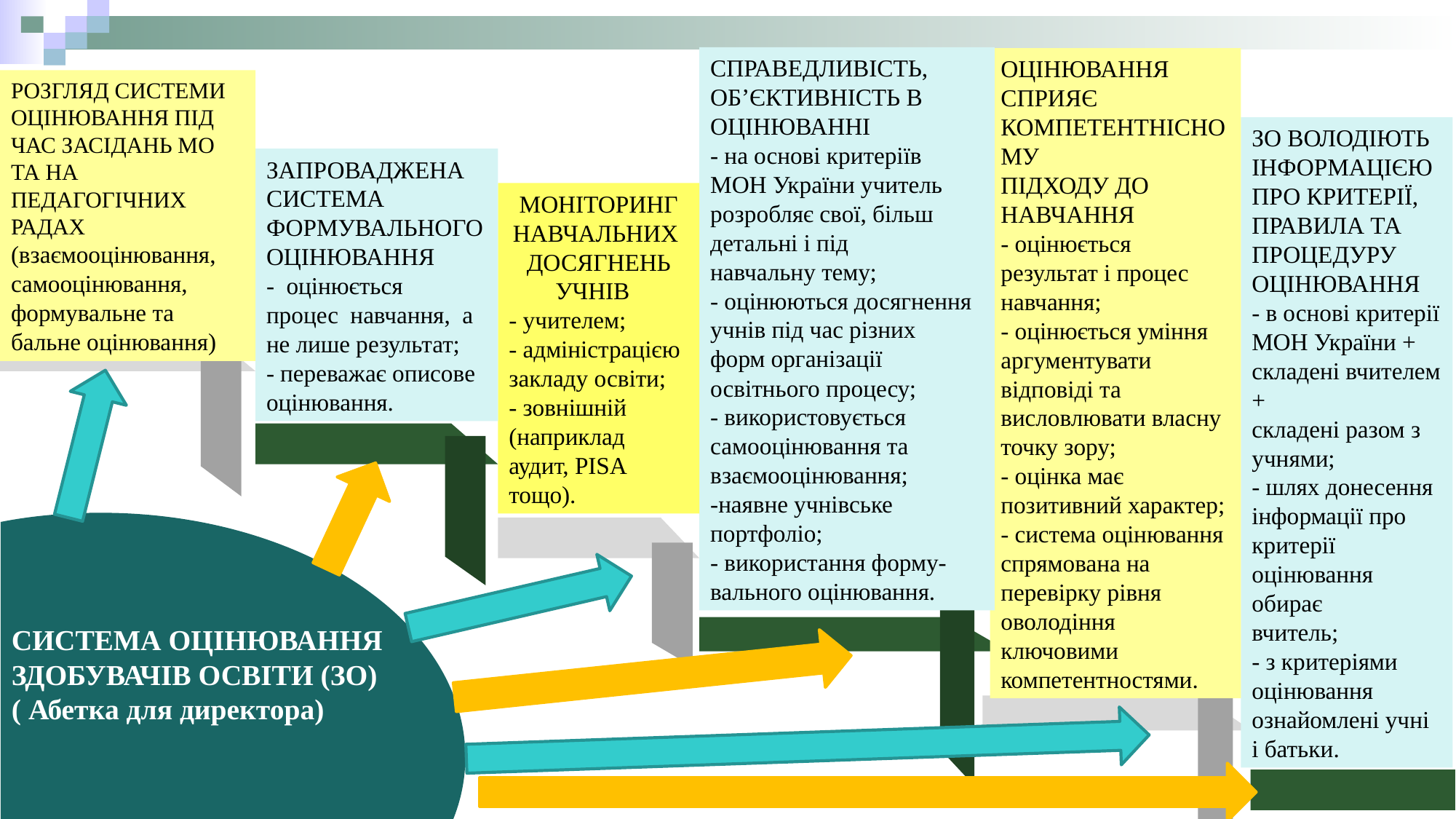

СПРАВЕДЛИВІСТЬ,
ОБ’ЄКТИВНІСТЬ В ОЦІНЮВАННІ
- на основі критеріїв МОН України учитель
розробляє свої, більш детальні і під
навчальну тему;
- оцінюються досягнення учнів під час різних
форм організації
освітнього процесу;
- використовується самооцінювання та
взаємооцінювання;
-наявне учнівське портфоліо;
- використання форму-вального оцінювання.
ОЦІНЮВАННЯ СПРИЯЄ КОМПЕТЕНТНІСНОМУ
ПІДХОДУ ДО НАВЧАННЯ
- оцінюється результат і процес навчання;
- оцінюється уміння аргументувати відповіді та
висловлювати власну точку зору;
- оцінка має позитивний характер;
- система оцінювання спрямована на перевірку рівня
оволодіння ключовими компетентностями.
РОЗГЛЯД СИСТЕМИ ОЦІНЮВАННЯ ПІД
ЧАС ЗАСІДАНЬ МО ТА НА ПЕДАГОГІЧНИХ
РАДАХ
(взаємооцінювання, самооцінювання,
формувальне та бальне оцінювання)
ЗО ВОЛОДІЮТЬ ІНФОРМАЦІЄЮ ПРО КРИТЕРІЇ,
ПРАВИЛА ТА ПРОЦЕДУРУ ОЦІНЮВАННЯ
- в основі критерії МОН України + складені вчителем +
складені разом з учнями;
- шлях донесення інформації про критерії оцінювання обирає
вчитель;
- з критеріями оцінювання ознайомлені учні і батьки.
ЗАПРОВАДЖЕНА СИСТЕМА
ФОРМУВАЛЬНОГО ОЦІНЮВАННЯ
-  оцінюється  процес  навчання,  а  не лише результат;
- переважає описове оцінювання.
МОНІТОРИНГ НАВЧАЛЬНИХ
ДОСЯГНЕНЬ УЧНІВ
- учителем;
- адміністрацією закладу освіти;
- зовнішній (наприклад аудит, PISA тощо).

СИСТЕМА ОЦІНЮВАННЯ
ЗДОБУВАЧІВ ОСВІТИ (ЗО)
( Абетка для директора)